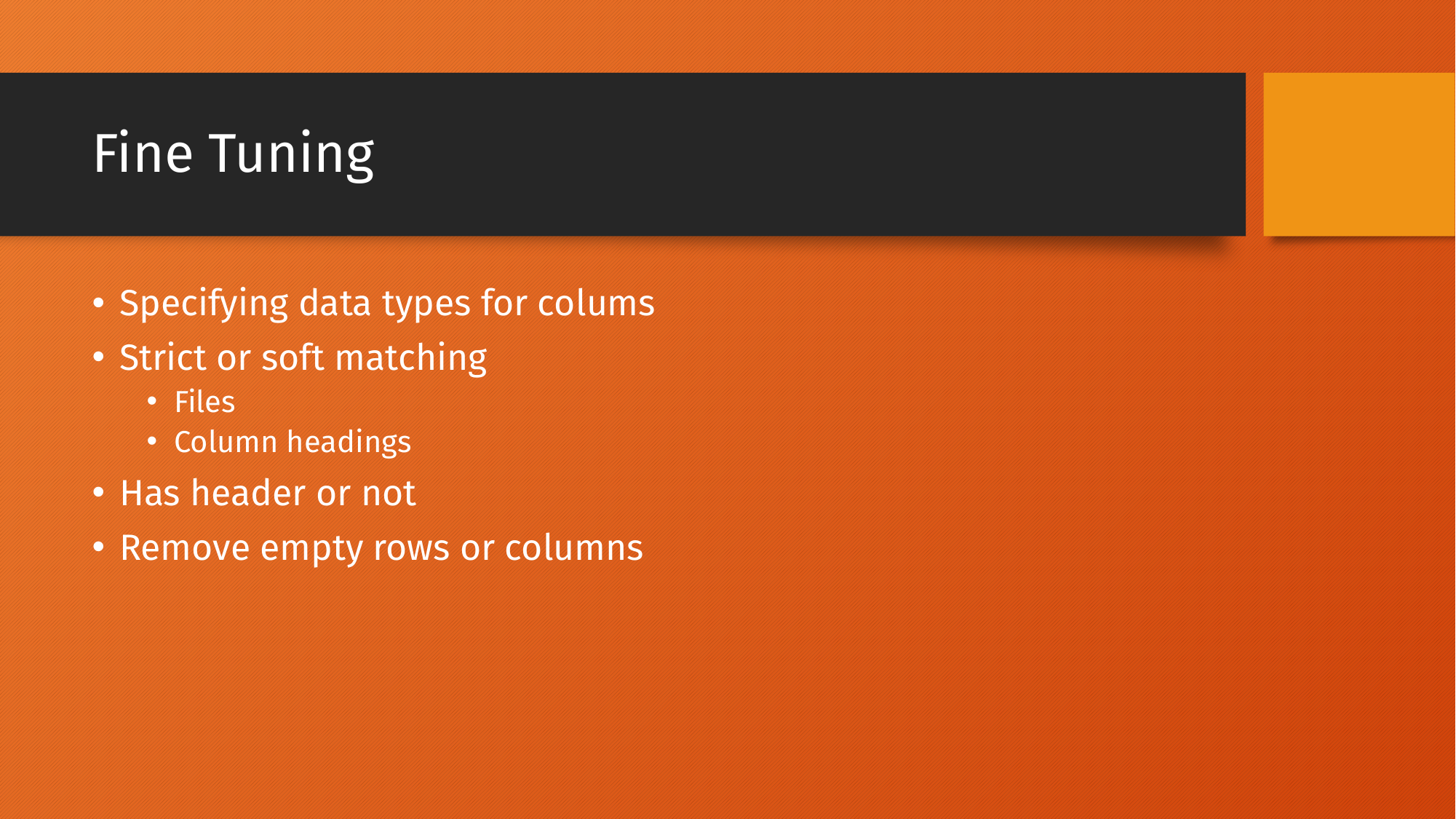

# Fine Tuning
Specifying data types for colums
Strict or soft matching
Files
Column headings
Has header or not
Remove empty rows or columns